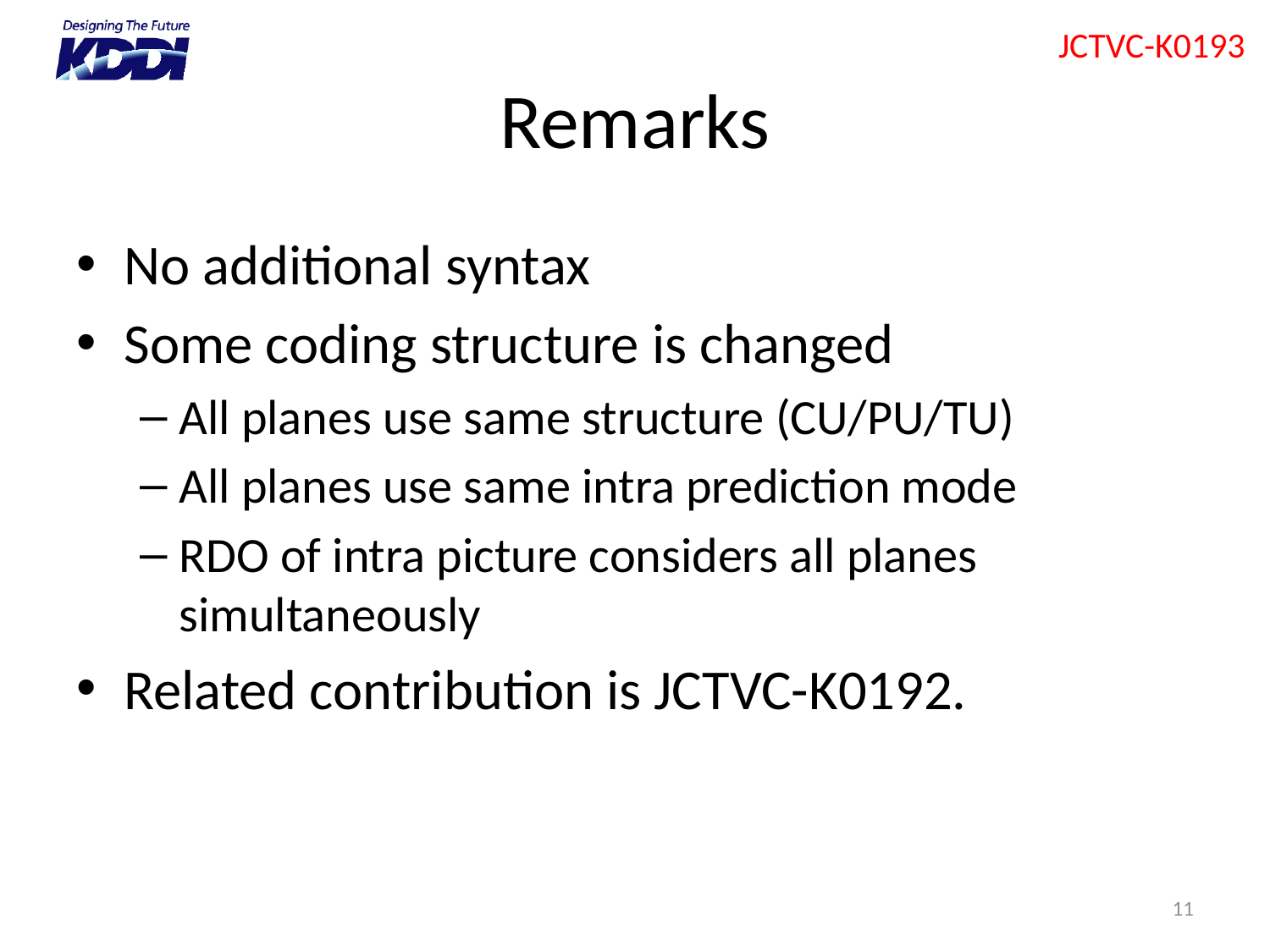

# Remarks
No additional syntax
Some coding structure is changed
All planes use same structure (CU/PU/TU)
All planes use same intra prediction mode
RDO of intra picture considers all planes simultaneously
Related contribution is JCTVC-K0192.
11